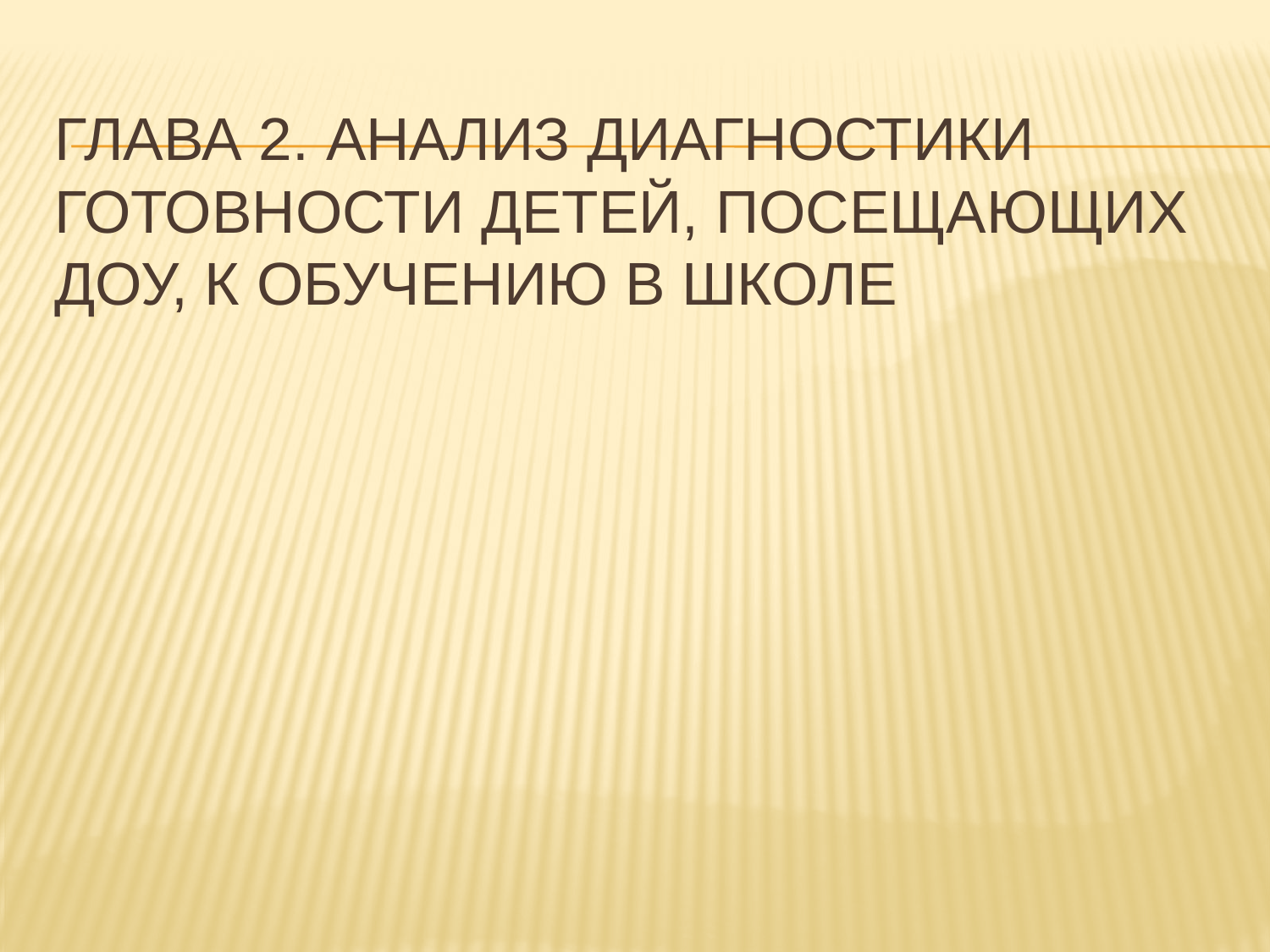

# ГЛАВА 2. АНАЛИЗ ДИАГНОСТИКИ ГОТОВНОСТИ ДЕТЕЙ, ПОСЕЩАЮЩИХ ДОУ, К ОБУЧЕНИЮ В ШКОЛЕ